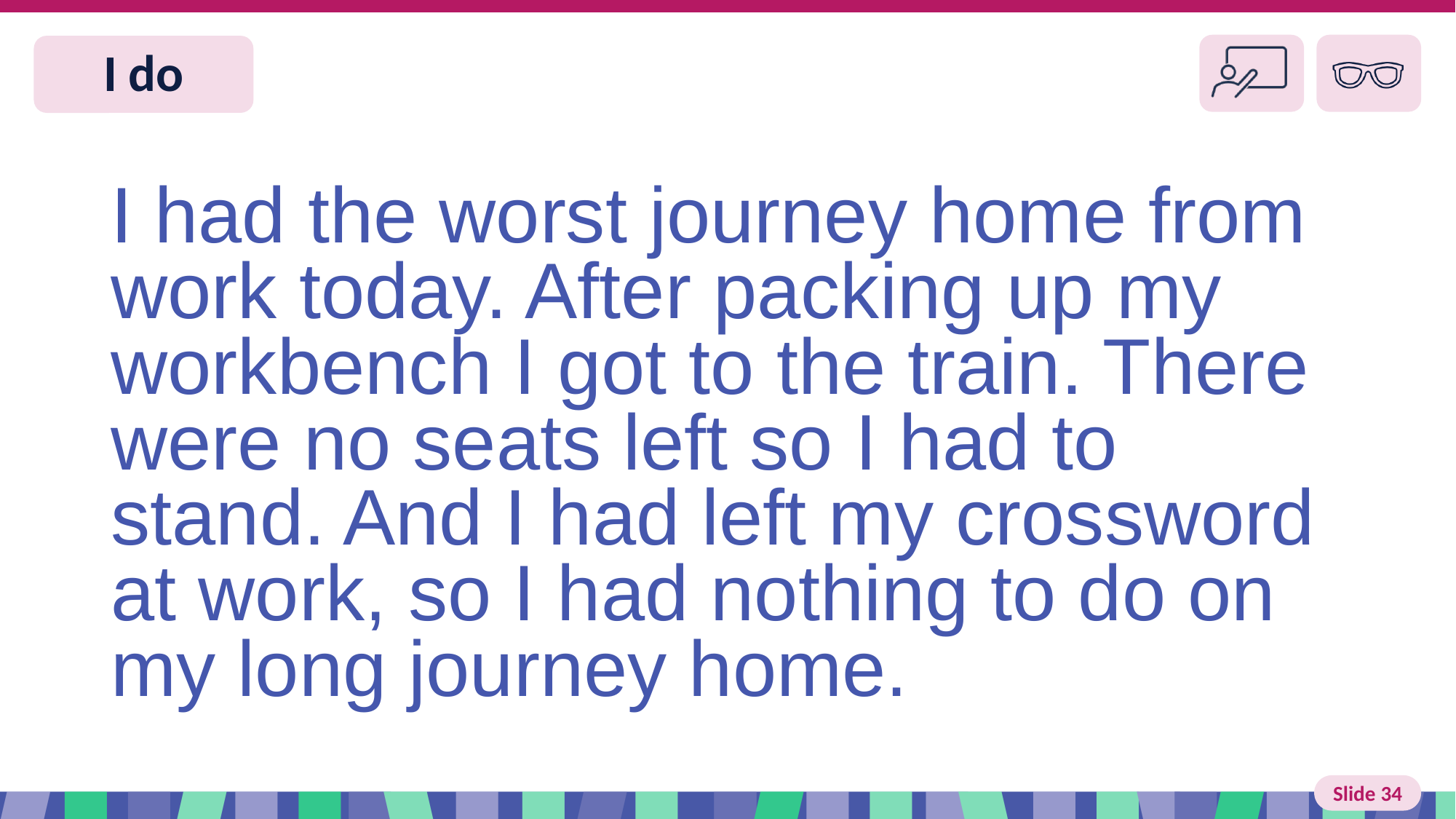

Slide 34 We do
I had the worst journey home from work today. After packing up my workbench I got to the train. There were no seats left so I had to stand. And I had left my crossword at work, so I had nothing to do on my long journey home.